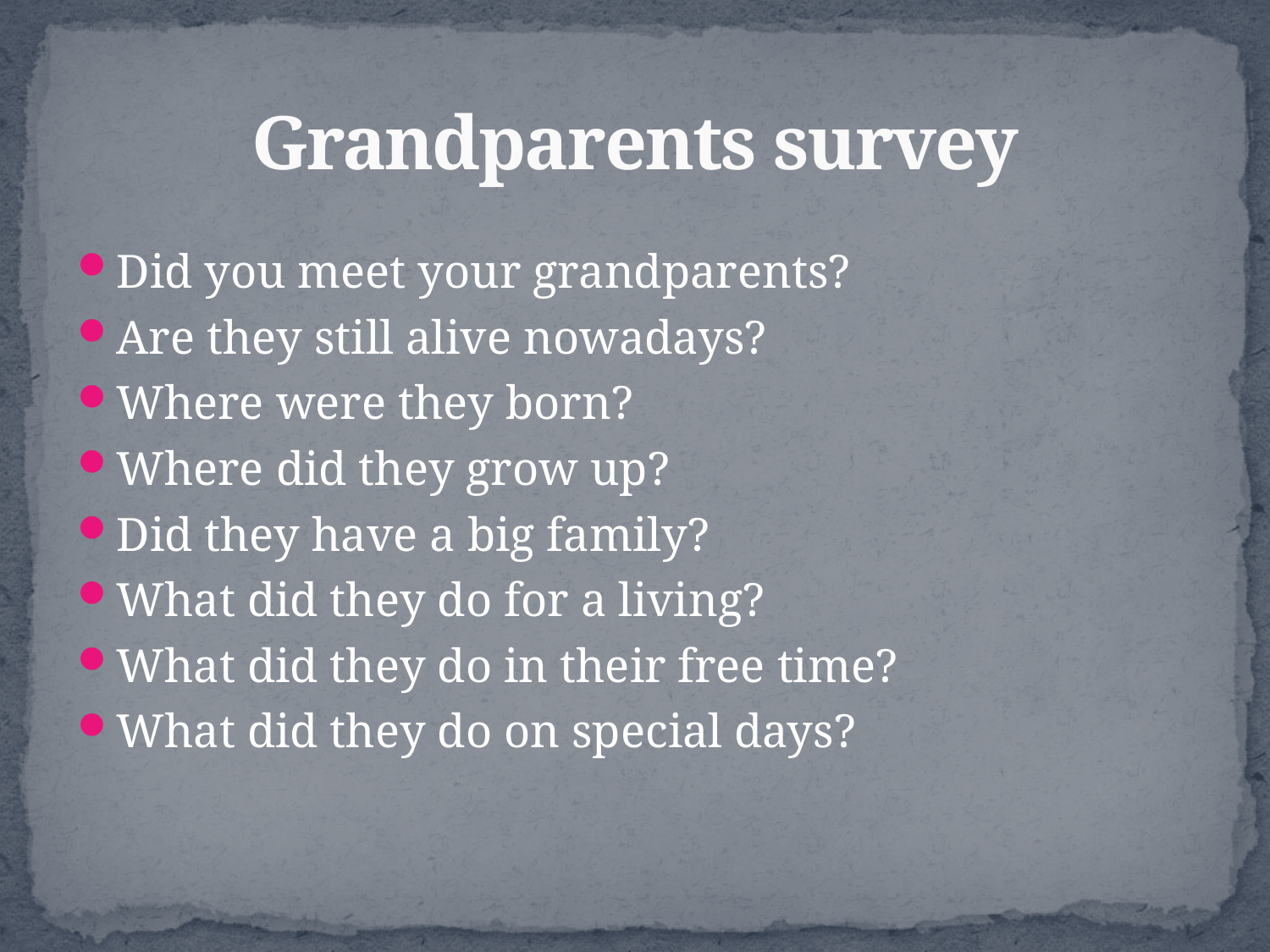

# Grandparents survey
Did you meet your grandparents?
Are they still alive nowadays?
Where were they born?
Where did they grow up?
Did they have a big family?
What did they do for a living?
What did they do in their free time?
What did they do on special days?